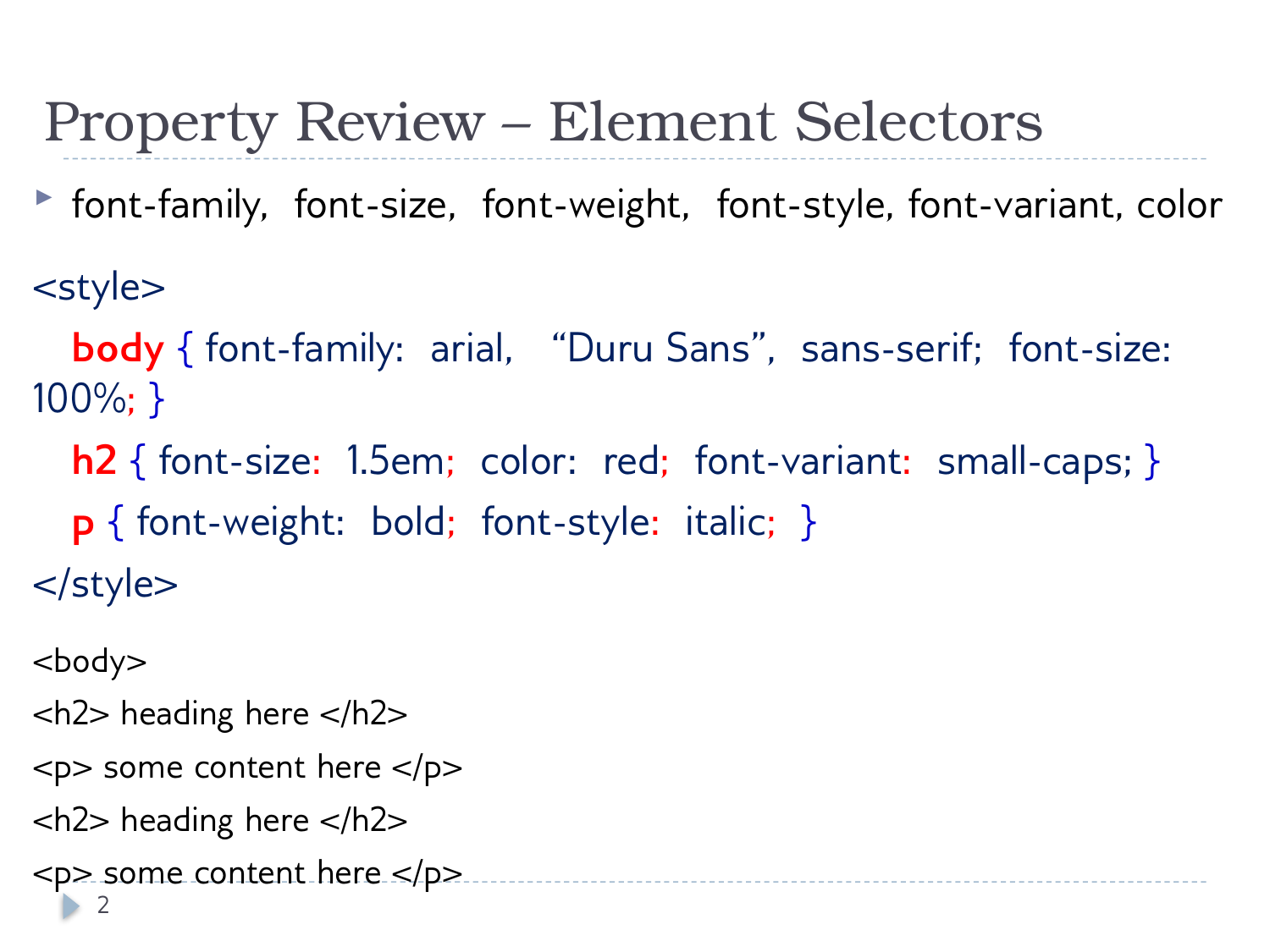

# Property Review – Element Selectors
font-family,  font-size,  font-weight,  font-style, font-variant, color
<style>
   body { font-family:  arial,   “Duru Sans”,  sans-serif;  font-size: 100%; }
   h2 { font-size:  1.5em;  color:  red;  font-variant:  small-caps; }
   p { font-weight:  bold;  font-style:  italic;  }
</style>
<body>
<h2> heading here </h2>
<p> some content here </p>
<h2> heading here </h2>
<p> some content here </p>

2